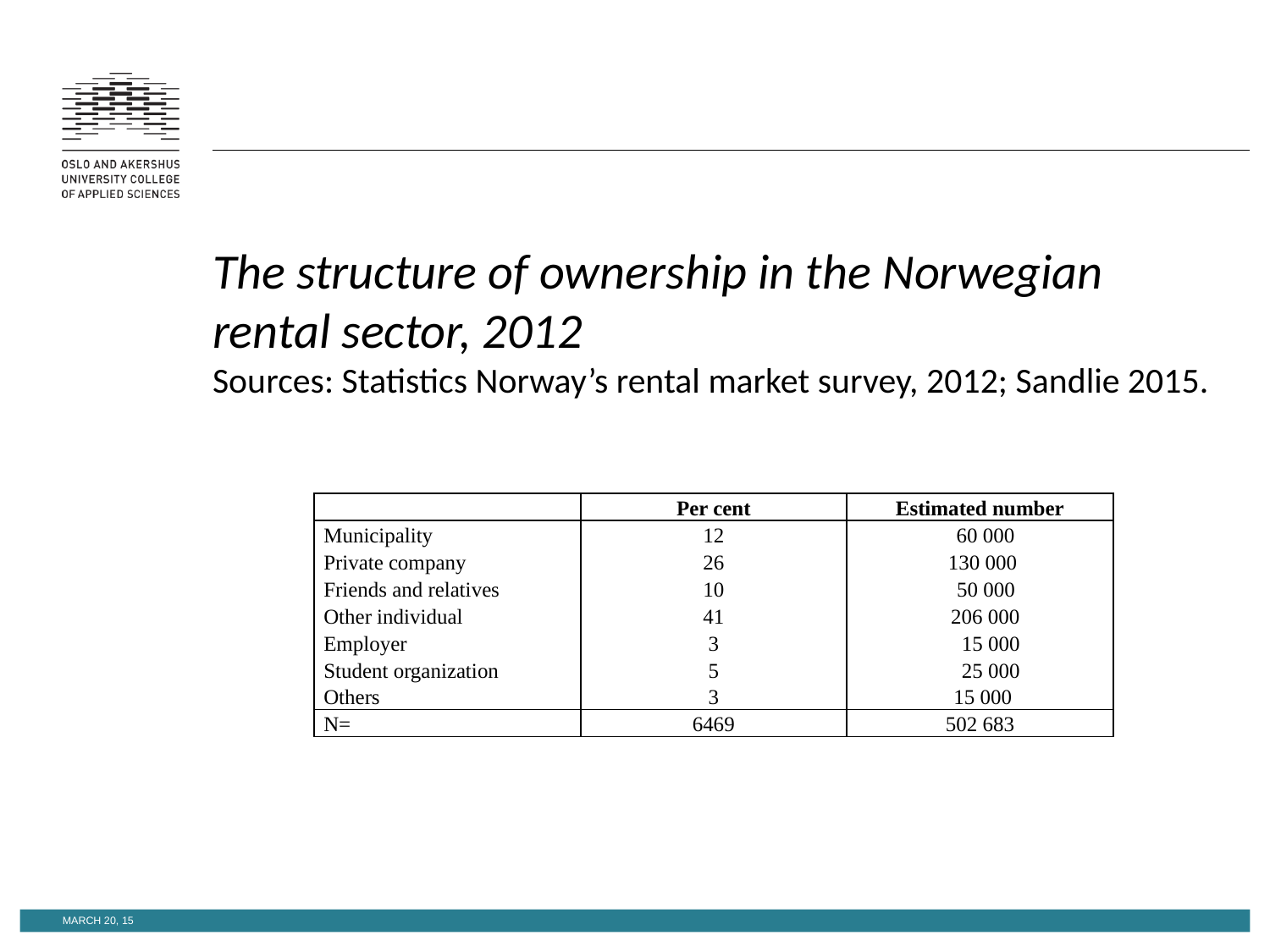

# The structure of ownership in the Norwegian rental sector, 2012 Sources: Statistics Norway’s rental market survey, 2012; Sandlie 2015.
|  | Per cent | Estimated number |
| --- | --- | --- |
| Municipality Private company Friends and relatives Other individual Employer Student organization Others | 12 26 10 41 3 5 3 | 60 000 130 000 50 000 206 000 15 000 25 000 15 000 |
| N= | 6469 | 502 683 |
March 20, 15